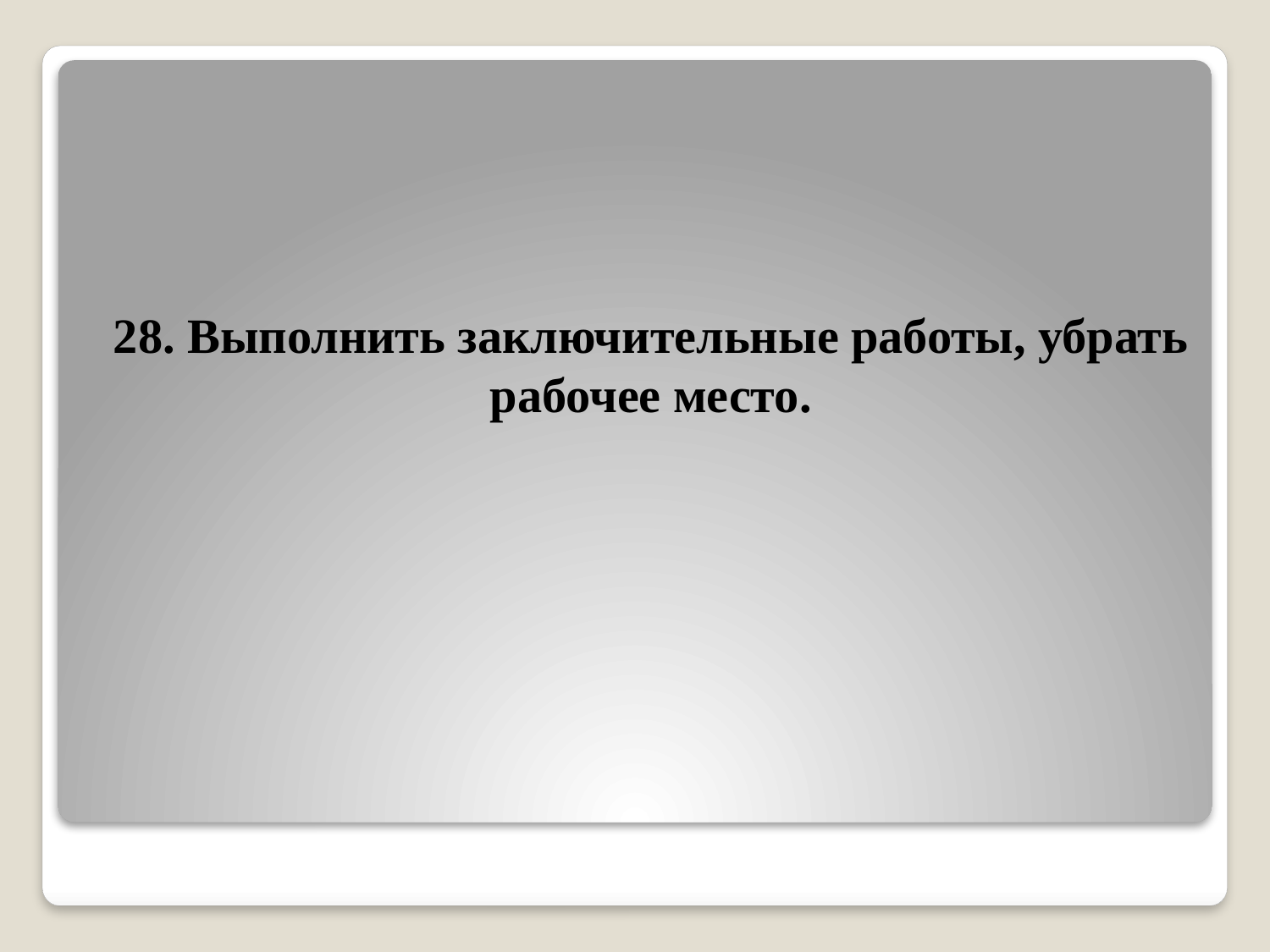

# 28. Выполнить заключительные работы, убрать рабочее место.